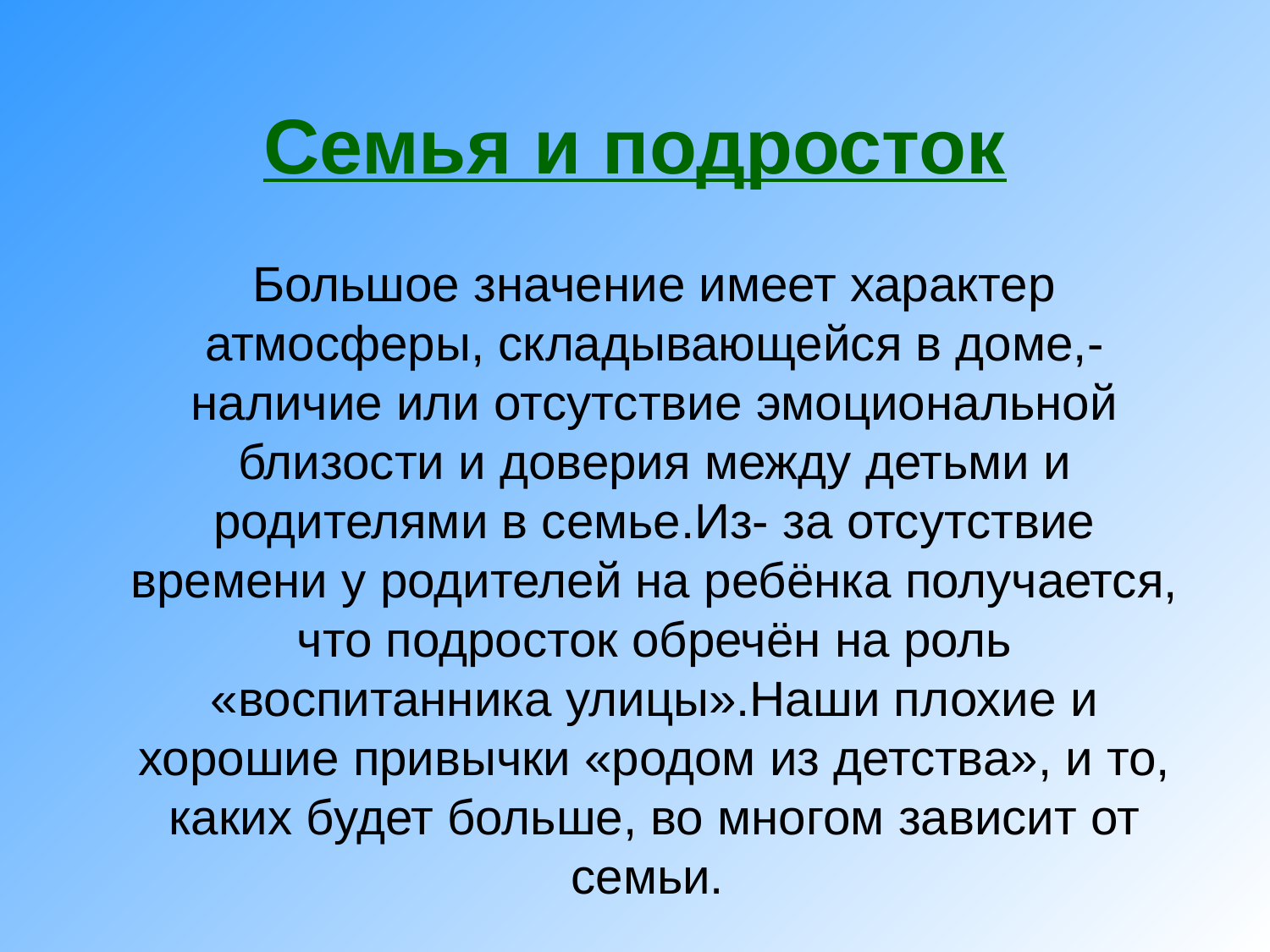

# Семья и подросток
Большое значение имеет характер атмосферы, складывающейся в доме,- наличие или отсутствие эмоциональной близости и доверия между детьми и родителями в семье.Из- за отсутствие времени у родителей на ребёнка получается, что подросток обречён на роль «воспитанника улицы».Наши плохие и хорошие привычки «родом из детства», и то, каких будет больше, во многом зависит от семьи.